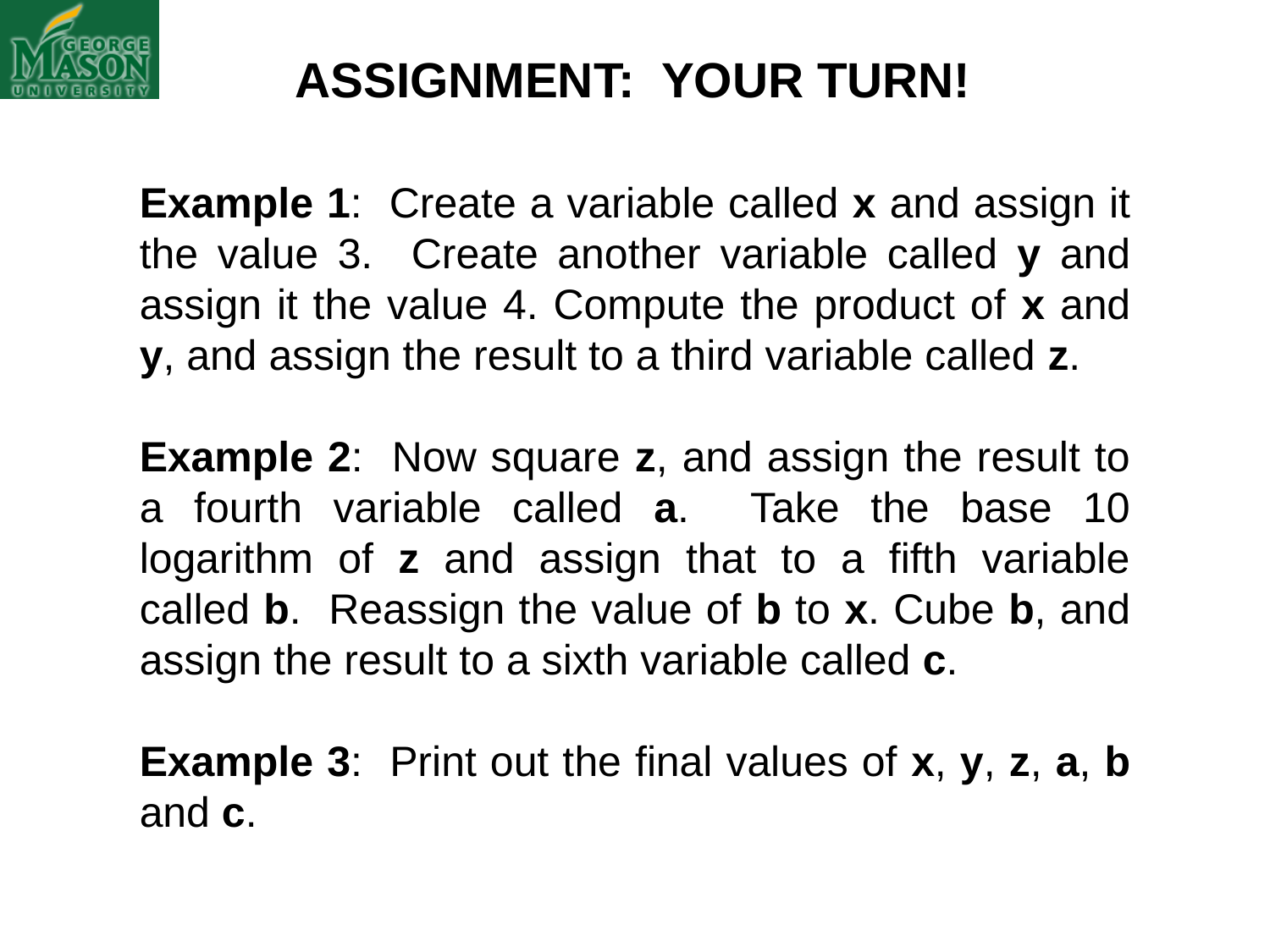

ASSIGNMENT:  YOUR TURN!
Example 1:  Create a variable called x and assign it the value 3.  Create another variable called y and assign it the value 4. Compute the product of x and y, and assign the result to a third variable called z.

Example 2:  Now square z, and assign the result to a fourth variable called a.  Take the base 10 logarithm of z and assign that to a fifth variable called b.  Reassign the value of b to x. Cube b, and assign the result to a sixth variable called c.

Example 3:  Print out the final values of x, y, z, a, b and c.